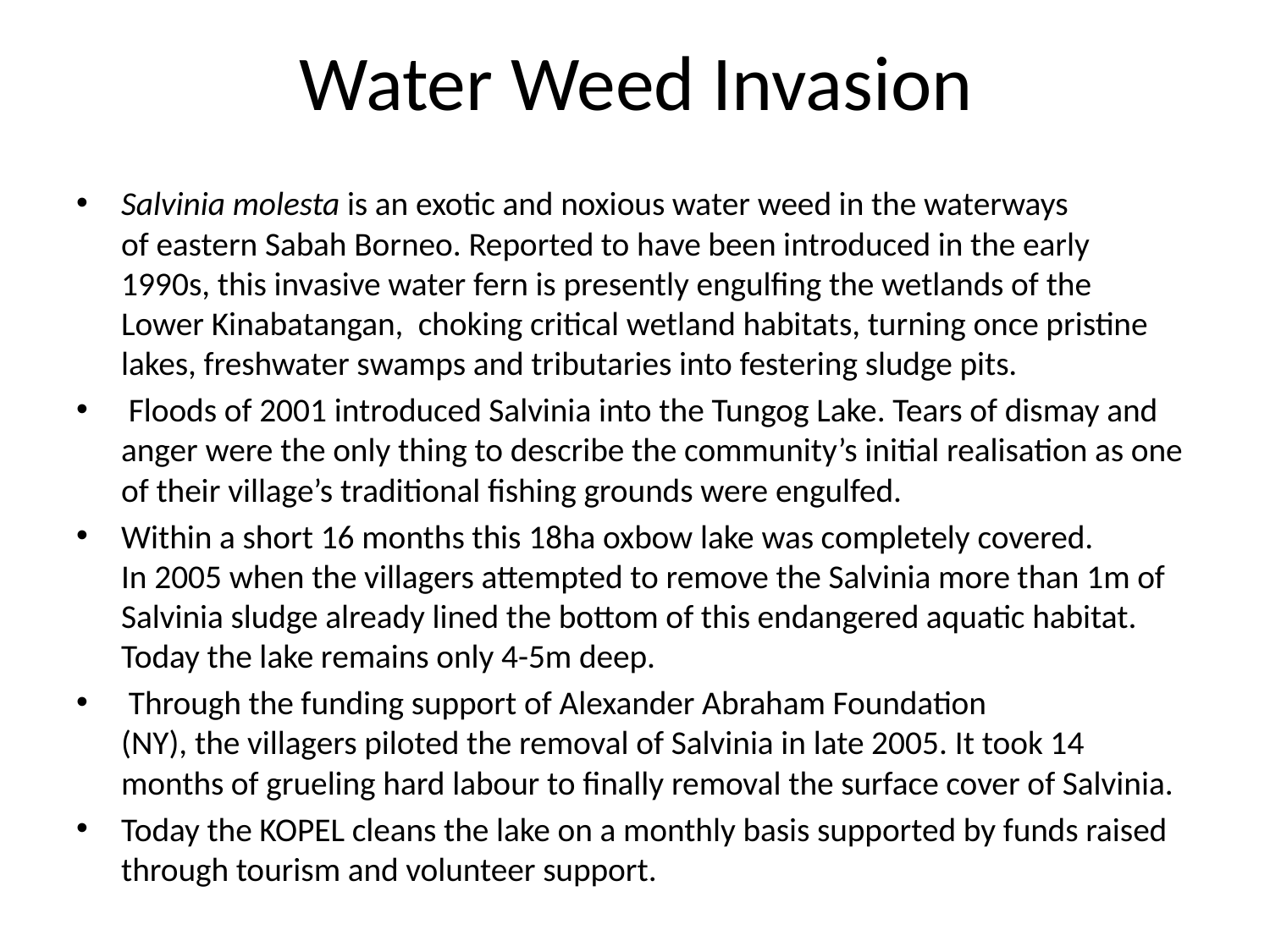

# Water Weed Invasion
Salvinia molesta is an exotic and noxious water weed in the waterways of eastern Sabah Borneo. Reported to have been introduced in the early 1990s, this invasive water fern is presently engulfing the wetlands of the Lower Kinabatangan,  choking critical wetland habitats, turning once pristine lakes, freshwater swamps and tributaries into festering sludge pits.
 Floods of 2001 introduced Salvinia into the Tungog Lake. Tears of dismay and anger were the only thing to describe the community’s initial realisation as one of their village’s traditional fishing grounds were engulfed.
Within a short 16 months this 18ha oxbow lake was completely covered. In 2005 when the villagers attempted to remove the Salvinia more than 1m of Salvinia sludge already lined the bottom of this endangered aquatic habitat. Today the lake remains only 4-5m deep.
 Through the funding support of Alexander Abraham Foundation (NY), the villagers piloted the removal of Salvinia in late 2005. It took 14 months of grueling hard labour to finally removal the surface cover of Salvinia.
Today the KOPEL cleans the lake on a monthly basis supported by funds raised through tourism and volunteer support.